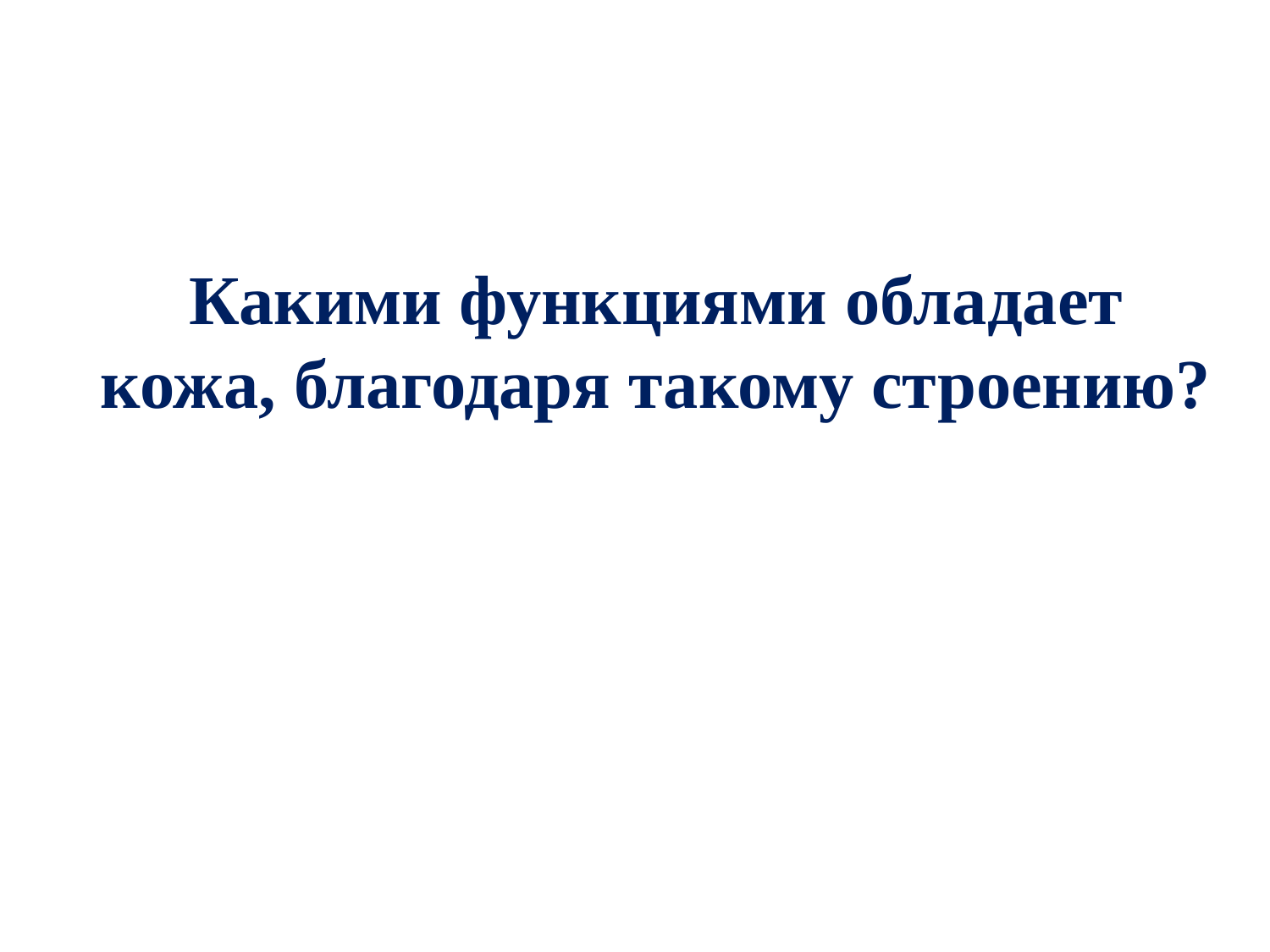

# Какими функциями обладает кожа, благодаря такому строению?